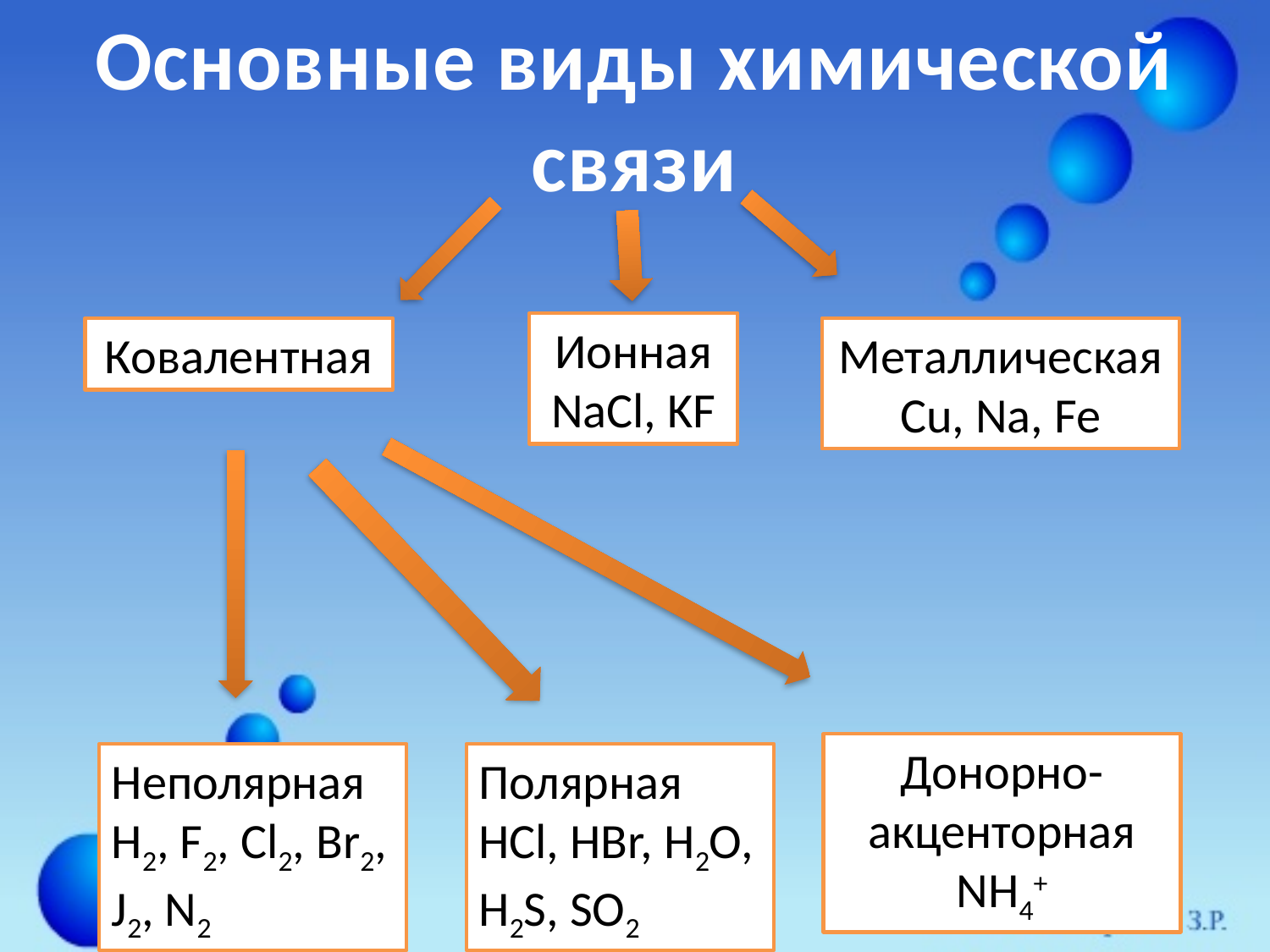

# Основные виды химической связи

Ионная
NaCl, KF
Металлическая
Cu, Na, Fe
Ковалентная

Донорно-акценторная
NH4+
Неполярная
H2, F2, Cl2, Br2, J2, N2
Полярная
HCl, HBr, H2O, H2S, SO2